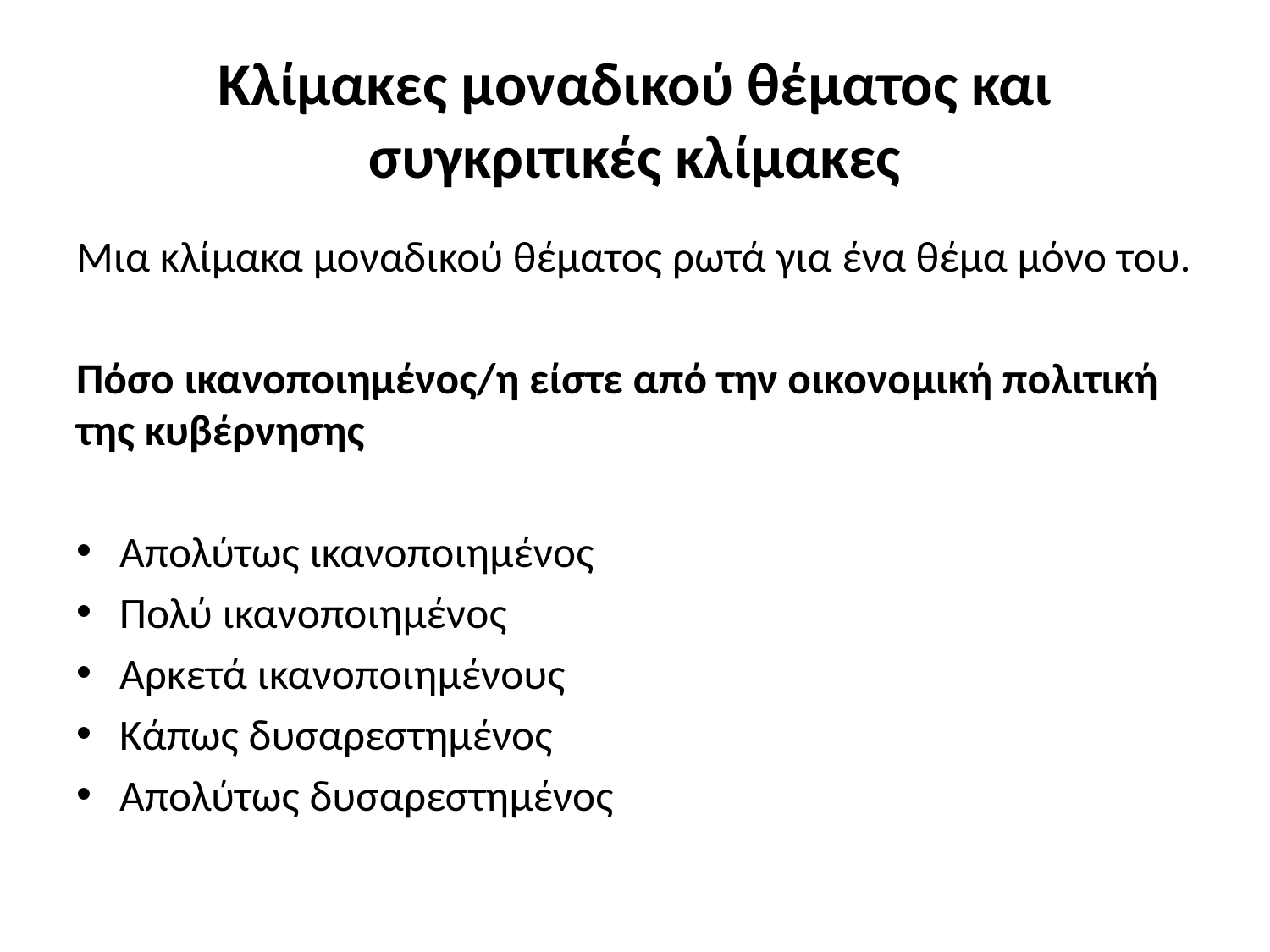

# Κλίμακες μοναδικού θέματος και συγκριτικές κλίμακες
Μια κλίμακα μοναδικού θέματος ρωτά για ένα θέμα μόνο του.

Πόσο ικανοποιημένος/η είστε από την οικονομική πολιτική της κυβέρνησης

Απολύτως ικανοποιημένος
Πολύ ικανοποιημένος
Αρκετά ικανοποιημένους
Κάπως δυσαρεστημένος
Απολύτως δυσαρεστημένος